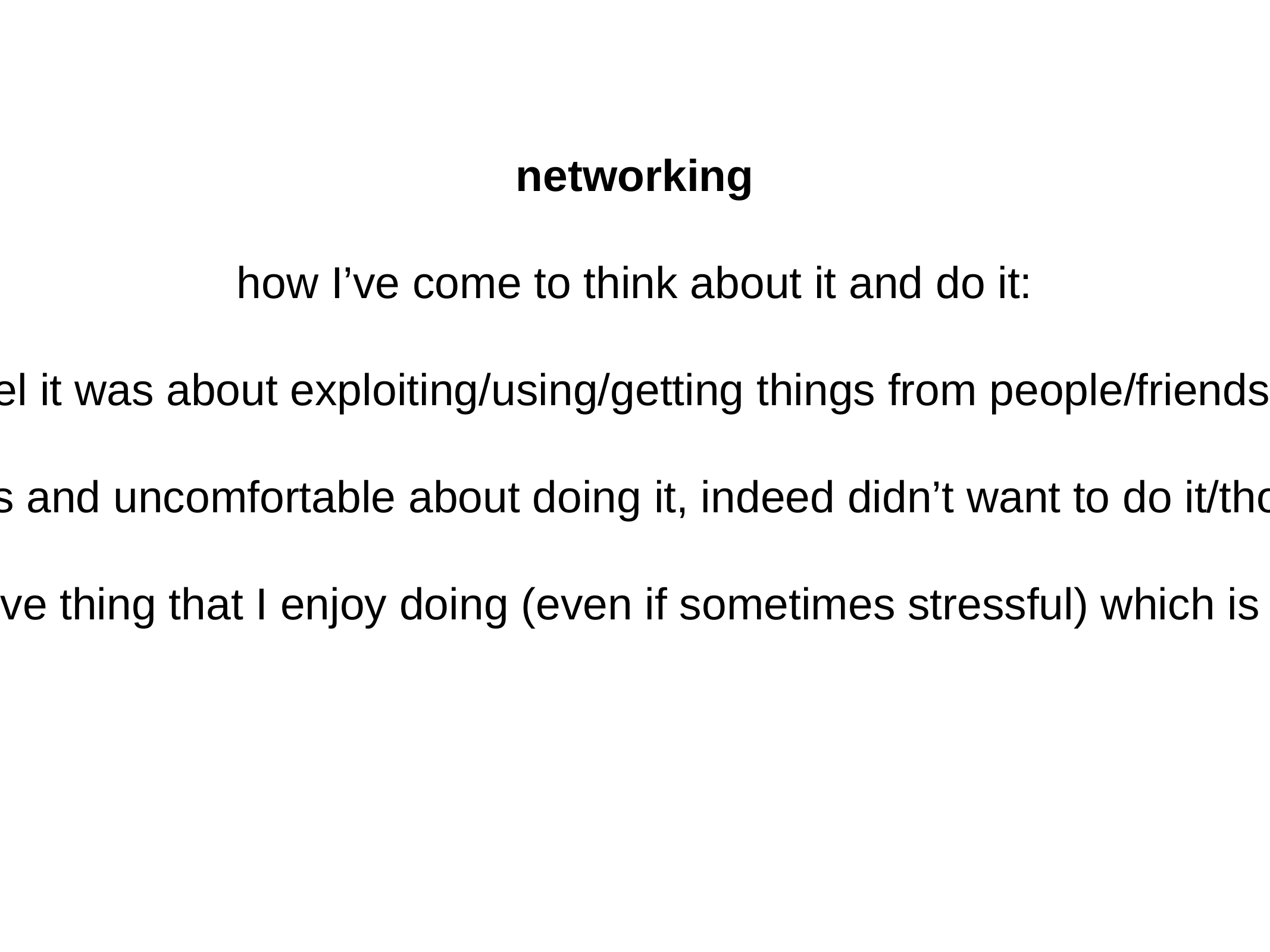

networking

how I’ve come to think about it and do it:

I used to feel it was about exploiting/using/getting things from people/friends colleagues

so I was anxious and uncomfortable about doing it, indeed didn’t want to do it/thought I shouldn’t

but now I see it as a positive thing that I enjoy doing (even if sometimes stressful) which is nothing about exploitation